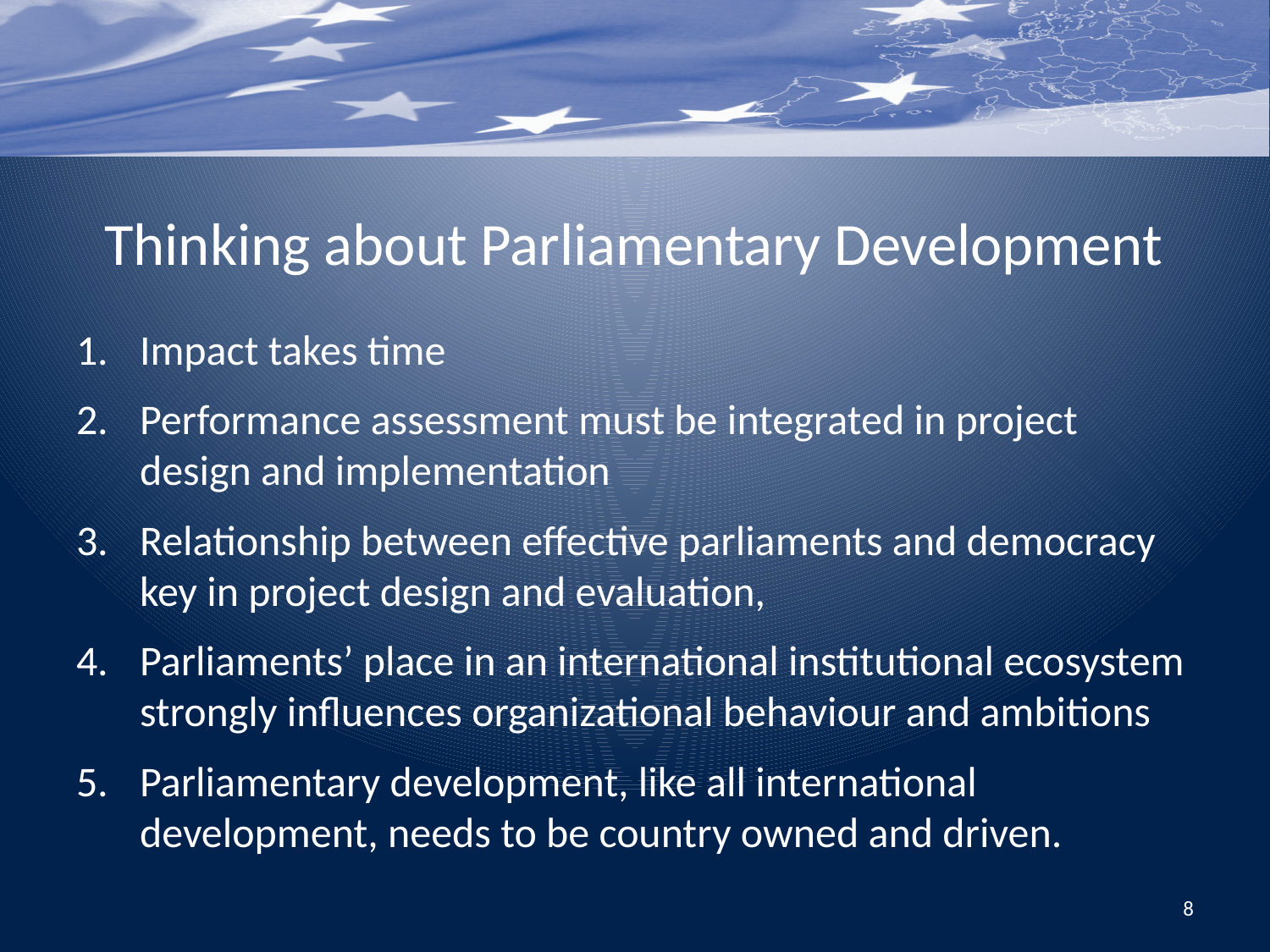

# Thinking about Parliamentary Development
Impact takes time
Performance assessment must be integrated in project design and implementation
Relationship between effective parliaments and democracy key in project design and evaluation,
Parliaments’ place in an international institutional ecosystem strongly influences organizational behaviour and ambitions
Parliamentary development, like all international development, needs to be country owned and driven.
8